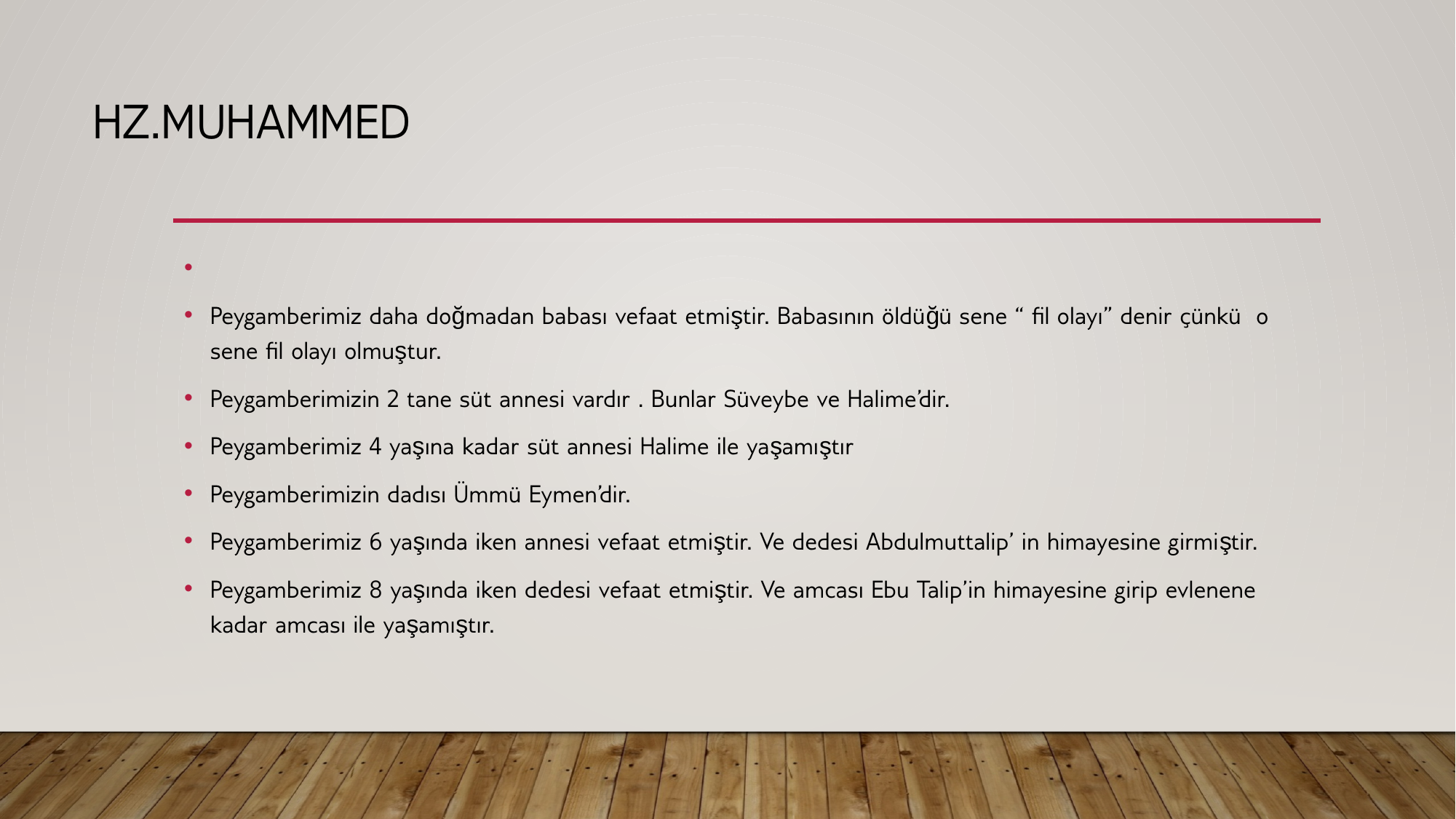

# Hz.MUHAMMED

Peygamberimiz daha doğmadan babası vefaat etmiştir. Babasının öldüğü sene “ fil olayı” denir çünkü  o sene fil olayı olmuştur.
Peygamberimizin 2 tane süt annesi vardır . Bunlar Süveybe ve Halime’dir.
Peygamberimiz 4 yaşına kadar süt annesi Halime ile yaşamıştır
Peygamberimizin dadısı Ümmü Eymen’dir.
Peygamberimiz 6 yaşında iken annesi vefaat etmiştir. Ve dedesi Abdulmuttalip’ in himayesine girmiştir.
Peygamberimiz 8 yaşında iken dedesi vefaat etmiştir. Ve amcası Ebu Talip’in himayesine girip evlenene kadar amcası ile yaşamıştır.